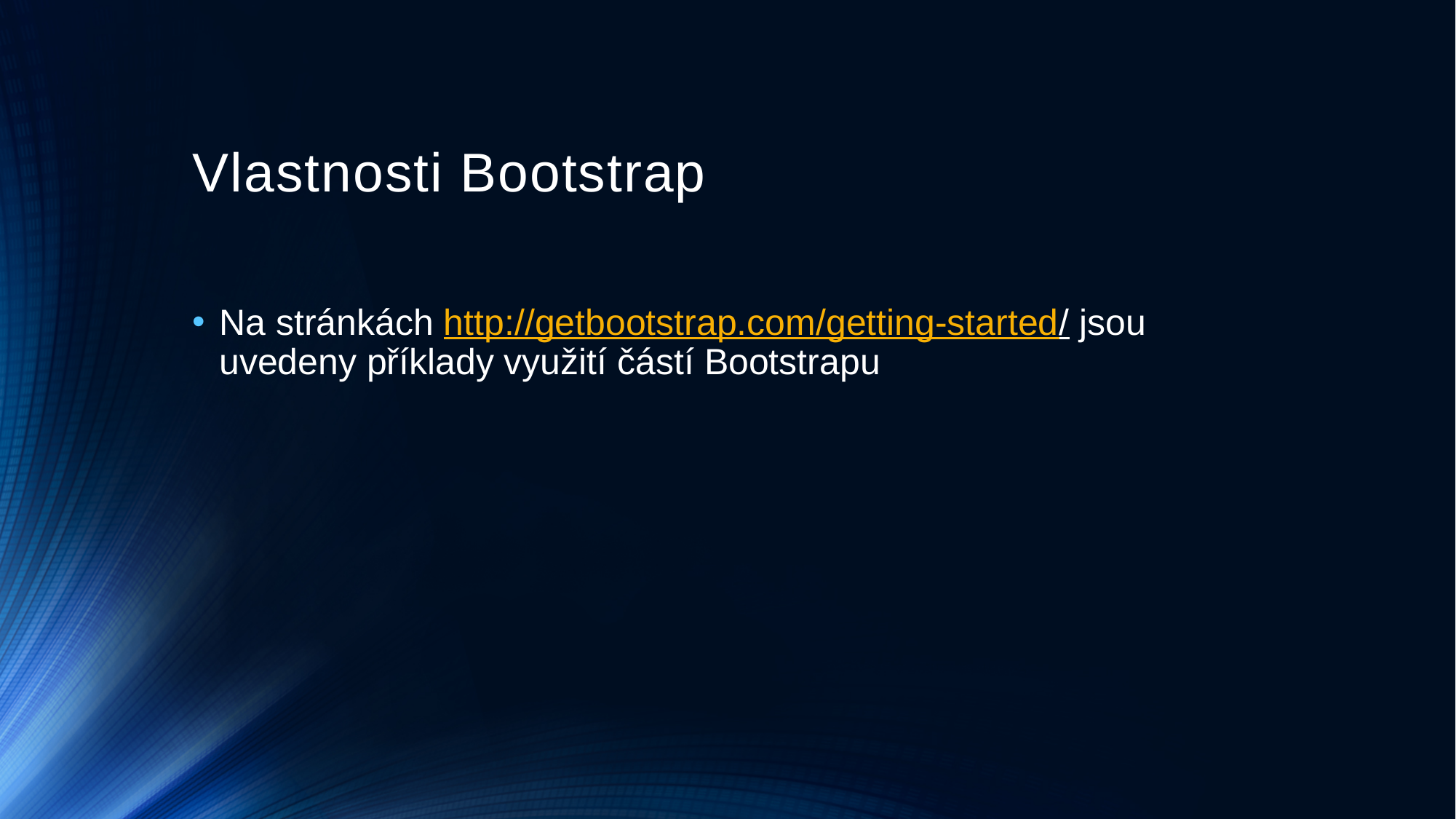

# Vlastnosti Bootstrap

Na stránkách http://getbootstrap.com/getting-started/ jsou uvedeny příklady využití částí Bootstrapu